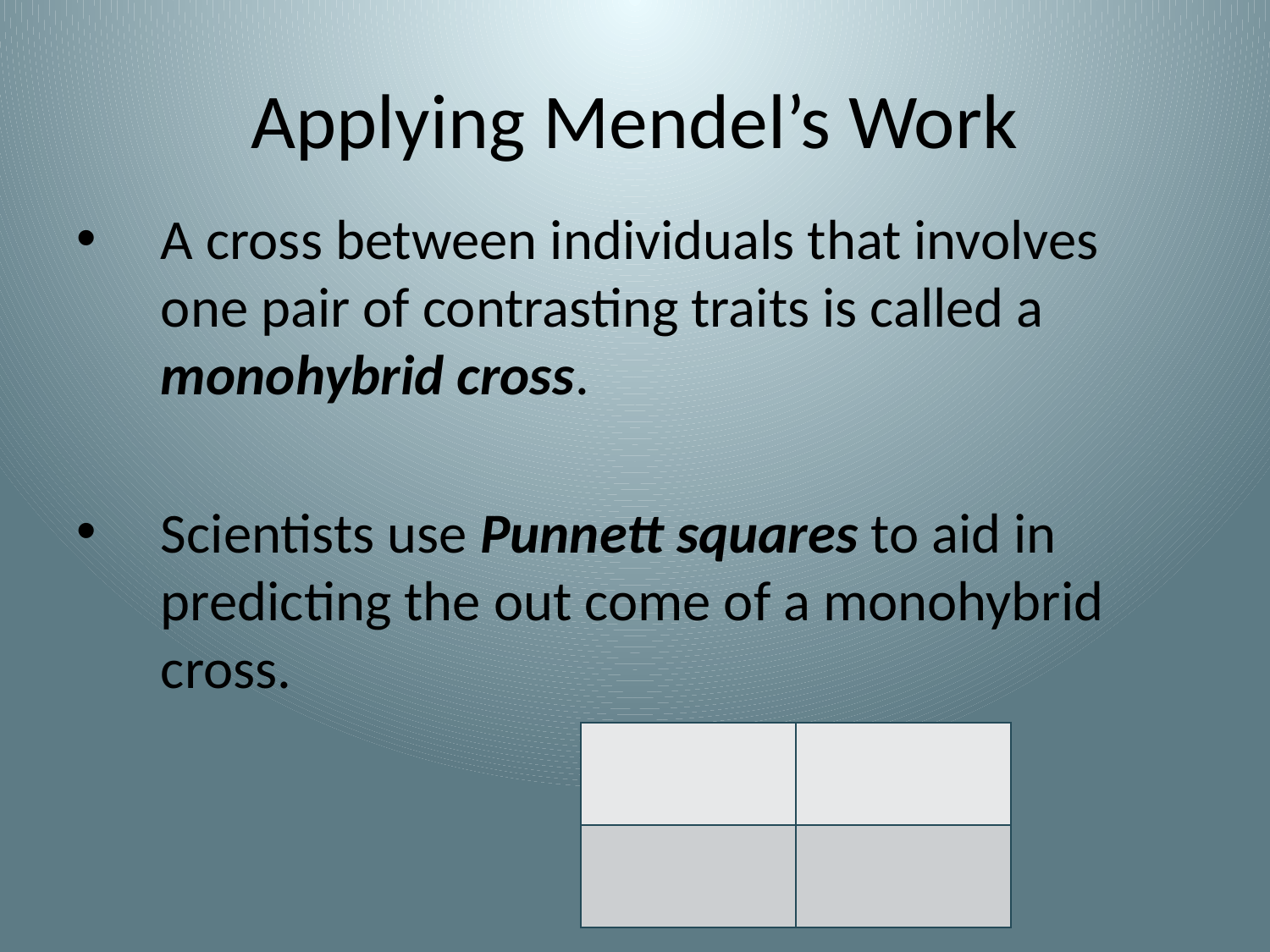

# Applying Mendel’s Work
A cross between individuals that involves one pair of contrasting traits is called a monohybrid cross.

Scientists use Punnett squares to aid in predicting the out come of a monohybrid cross.

|  |  |
| --- | --- |
|  |  |